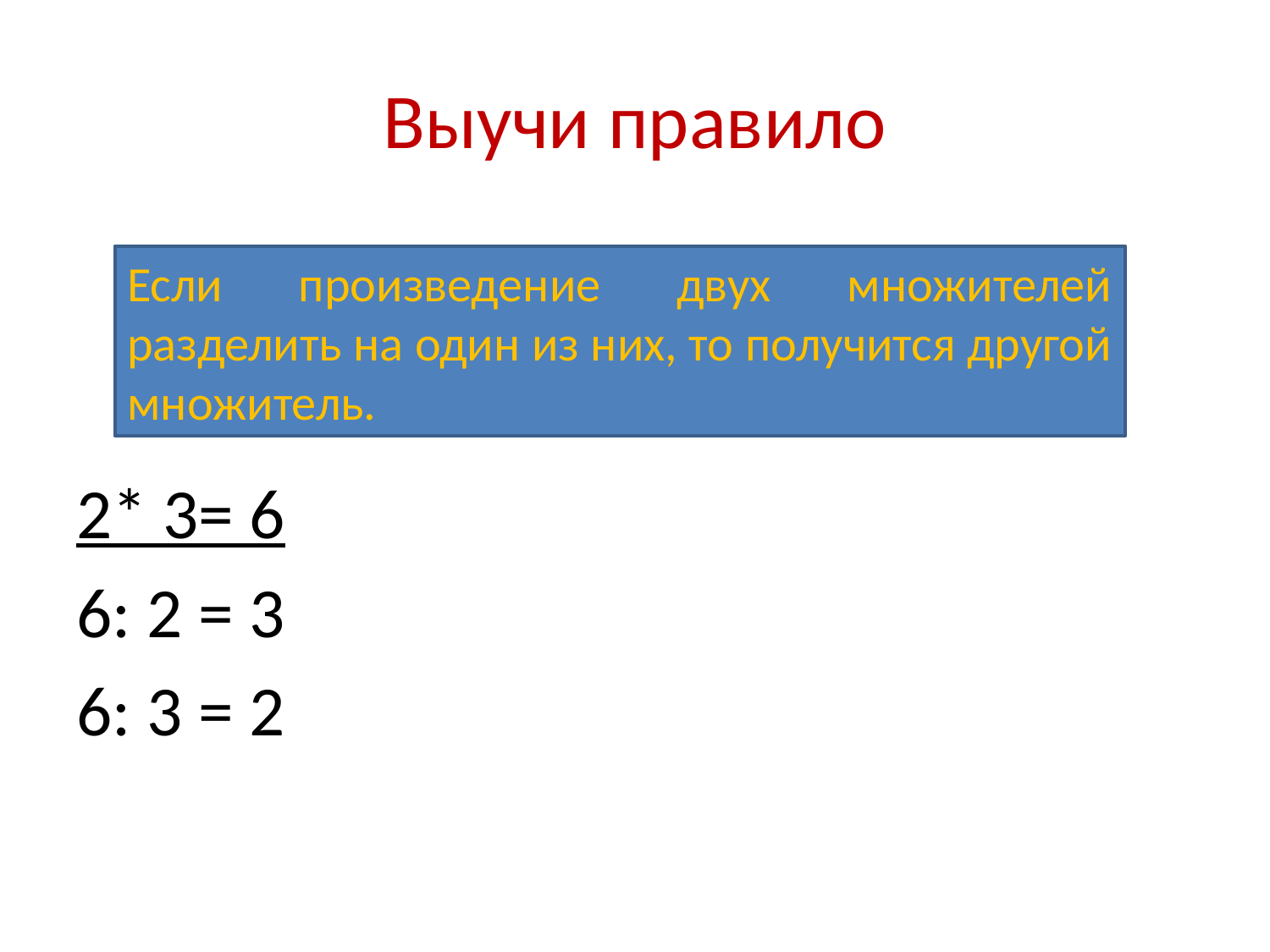

# Выучи правило

2* 3= 6
6: 2 = 3
6: 3 = 2
Если произведение двух множителей разделить на один из них, то получится другой множитель.